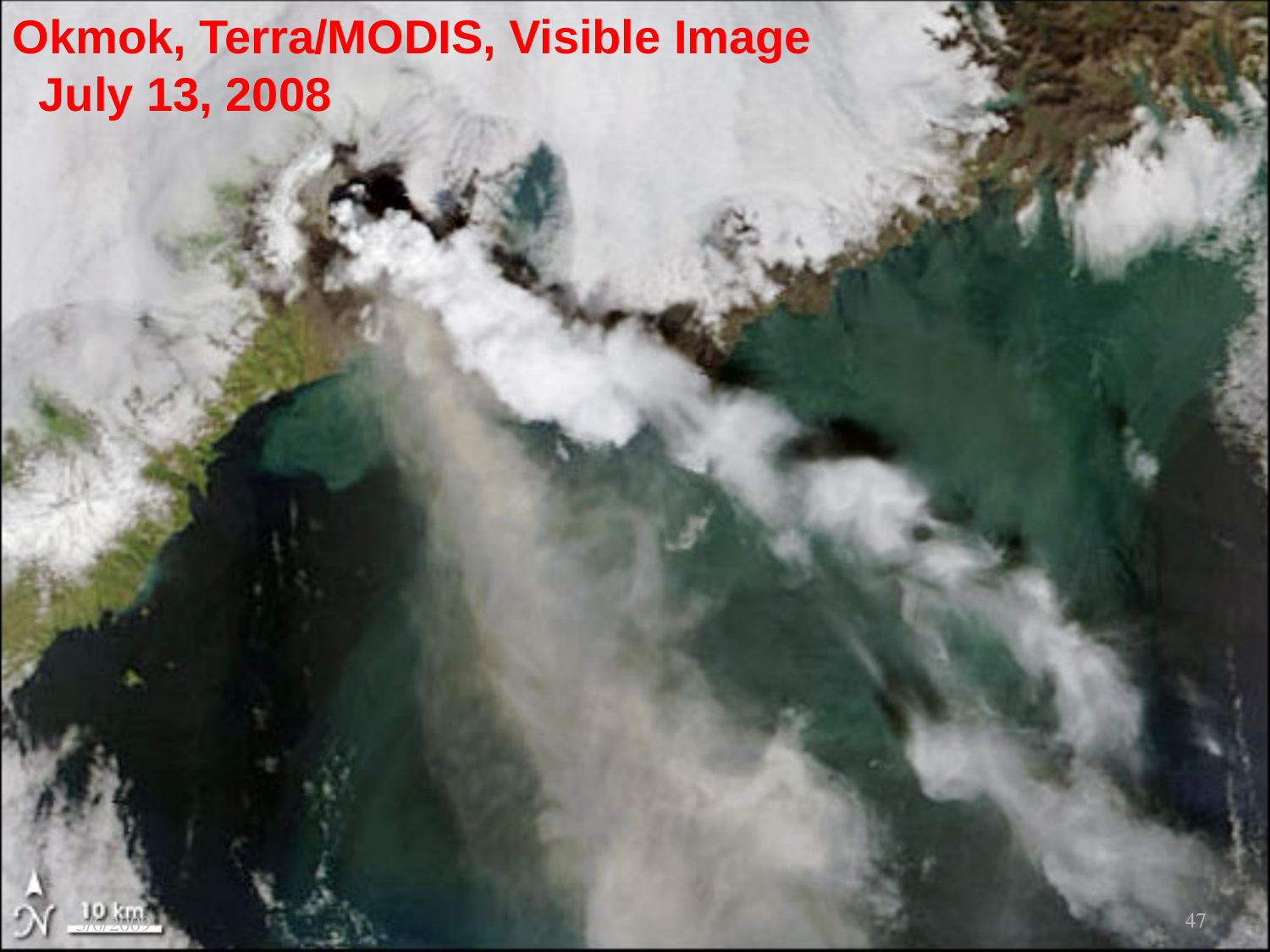

# Okmok, Terra/MODIS, Visible Image July 13, 2008
5/6/2009
47